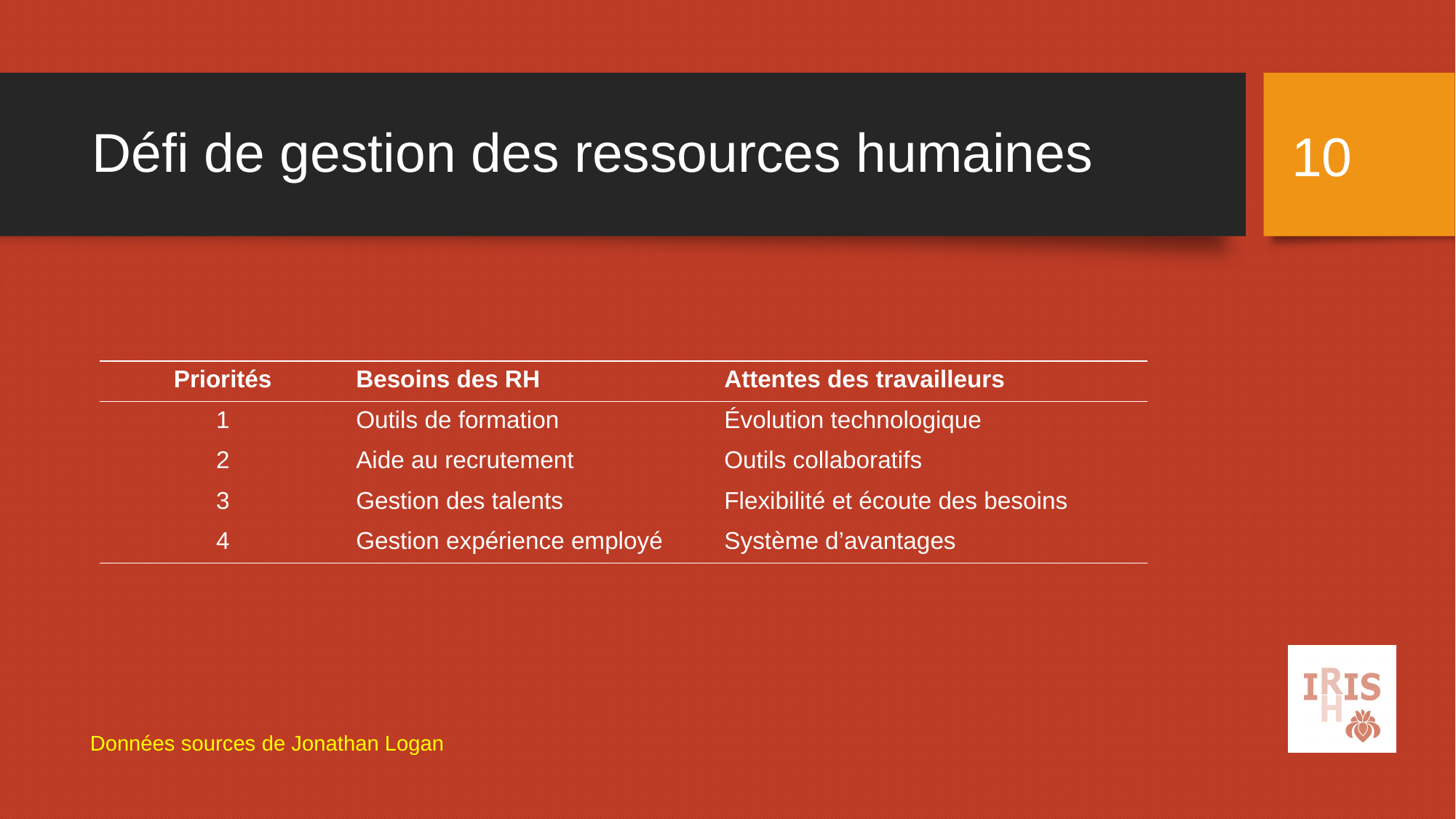

10
# Défi de gestion des ressources humaines
| Priorités | Besoins des RH | Attentes des travailleurs |
| --- | --- | --- |
| 1 | Outils de formation | Évolution technologique |
| 2 | Aide au recrutement | Outils collaboratifs |
| 3 | Gestion des talents | Flexibilité et écoute des besoins |
| 4 | Gestion expérience employé | Système d’avantages |
Données sources de Jonathan Logan